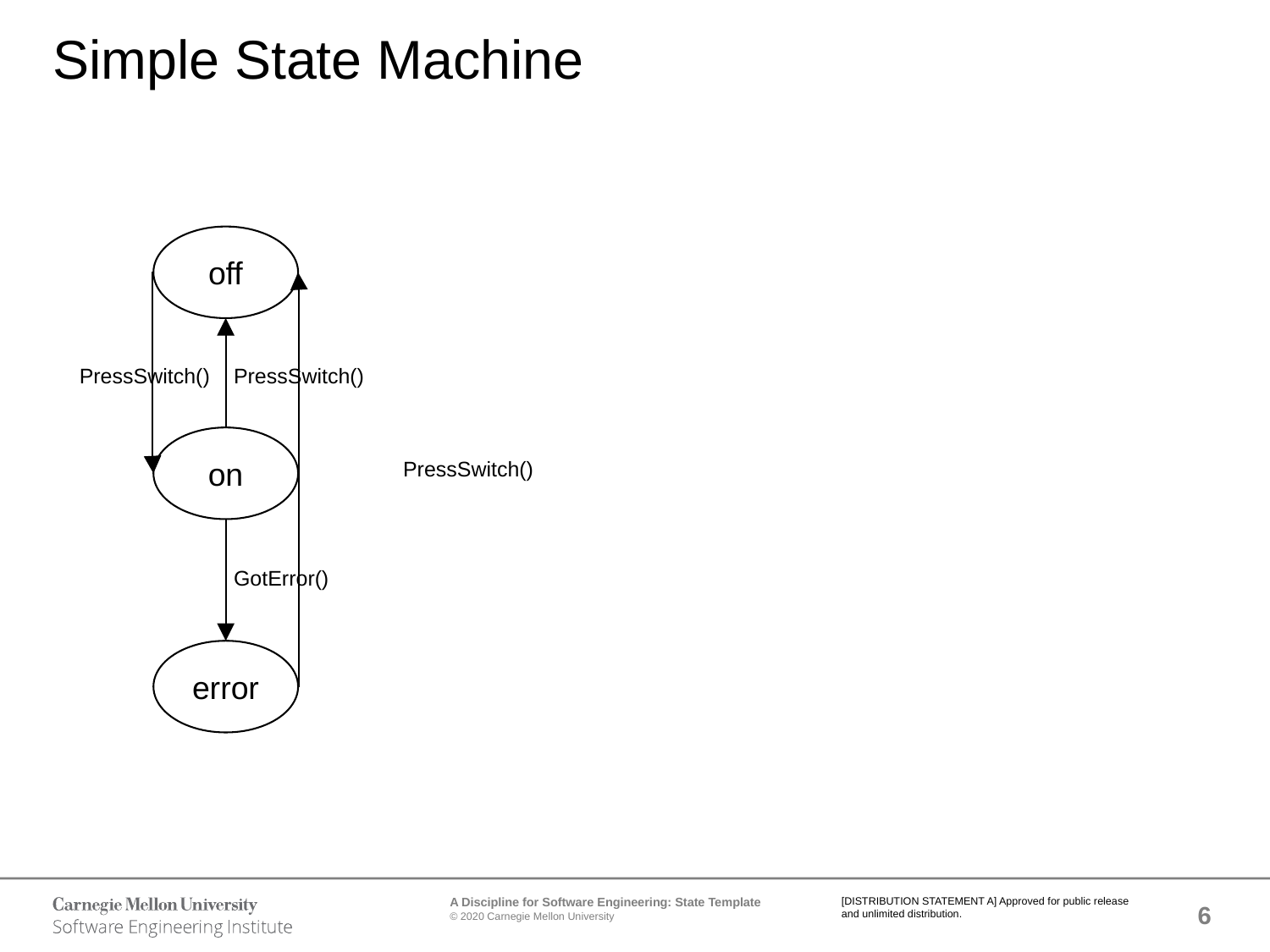

# Simple State Machine
off
PressSwitch()
PressSwitch()
on
PressSwitch()
GotError()
error